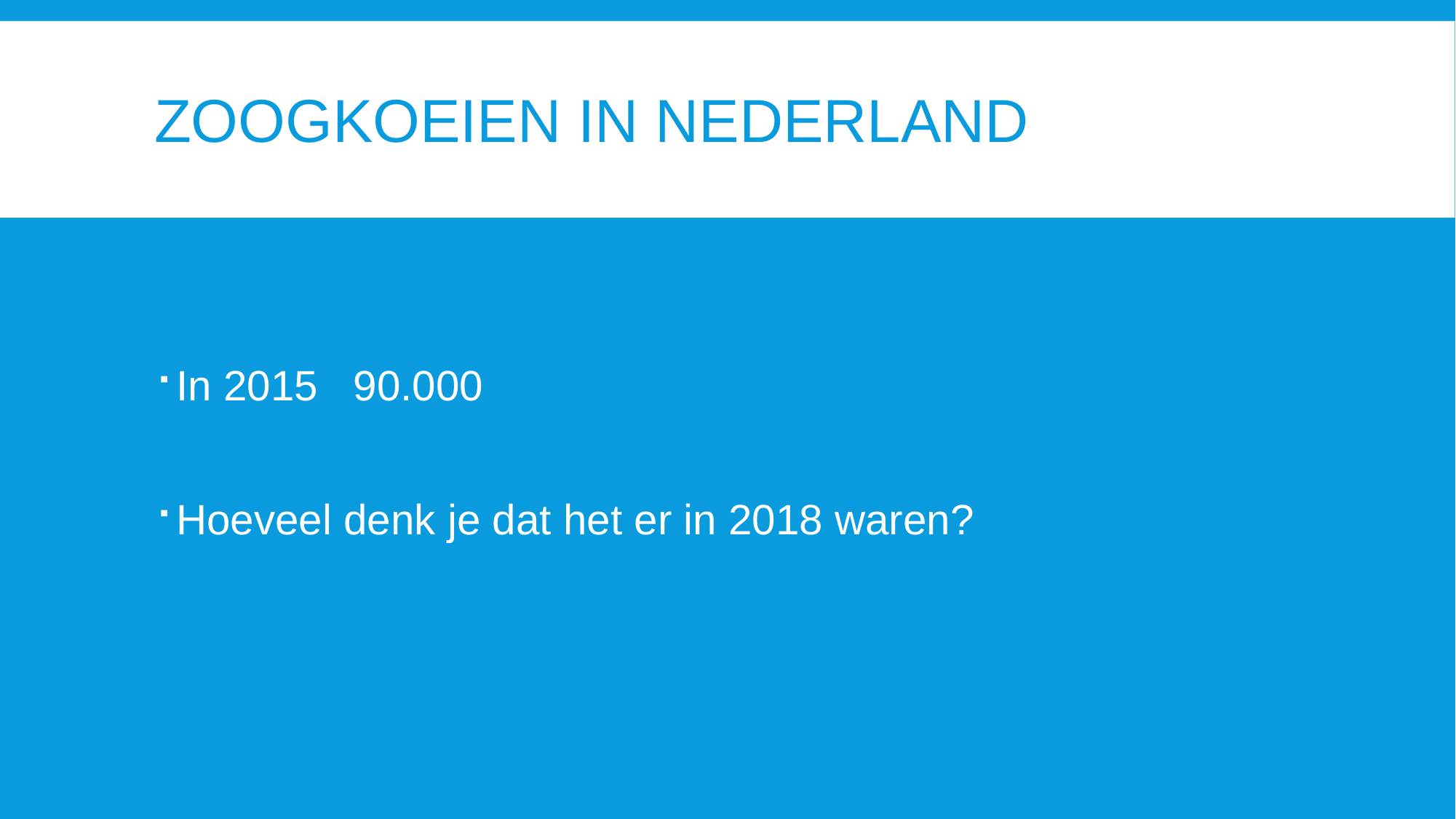

# Zoogkoeien in Nederland

In 2015   90.000

Hoeveel denk je dat het er in 2018 waren?